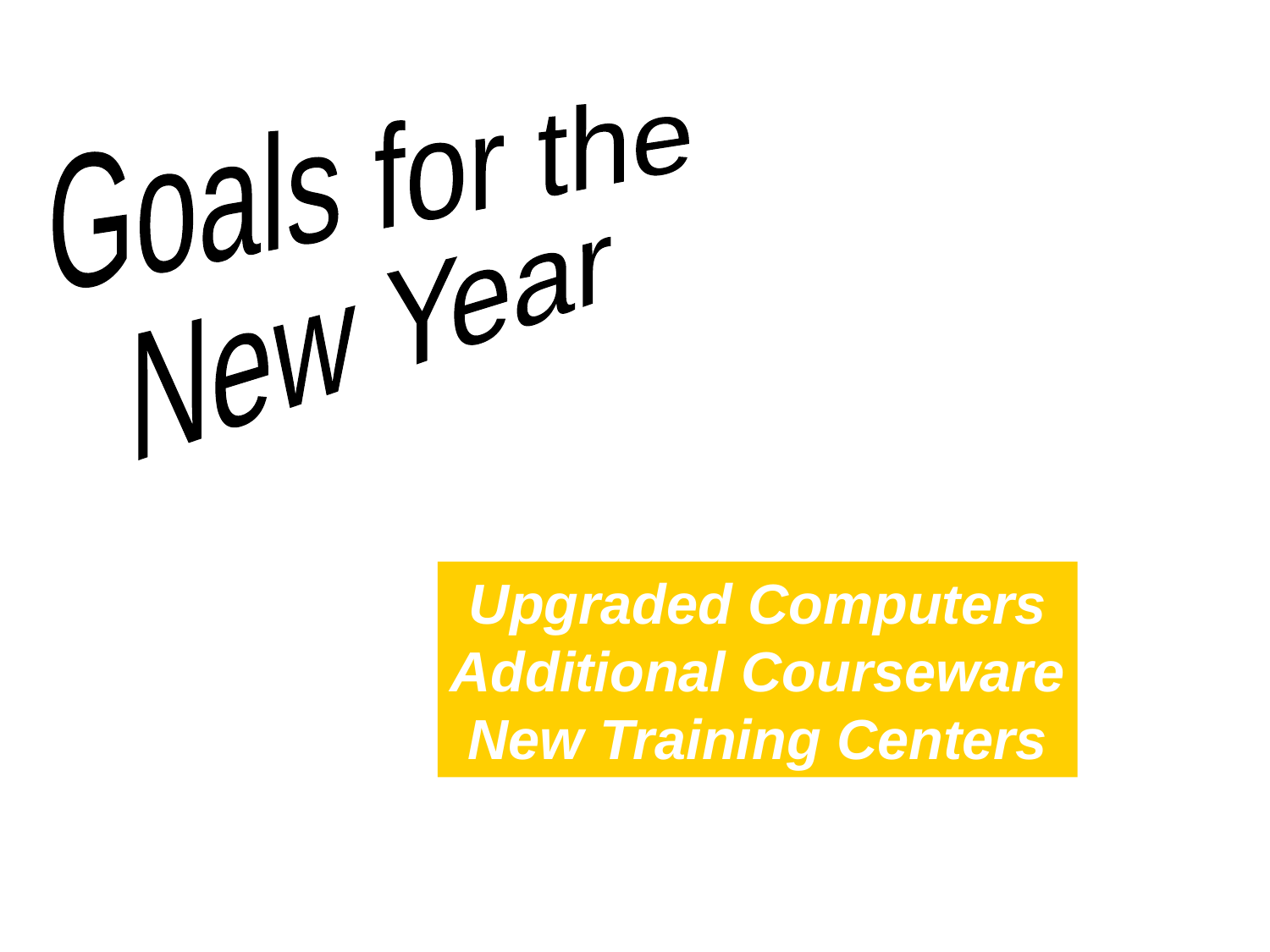

Goals for the
New Year
Upgraded Computers
Additional Courseware
New Training Centers